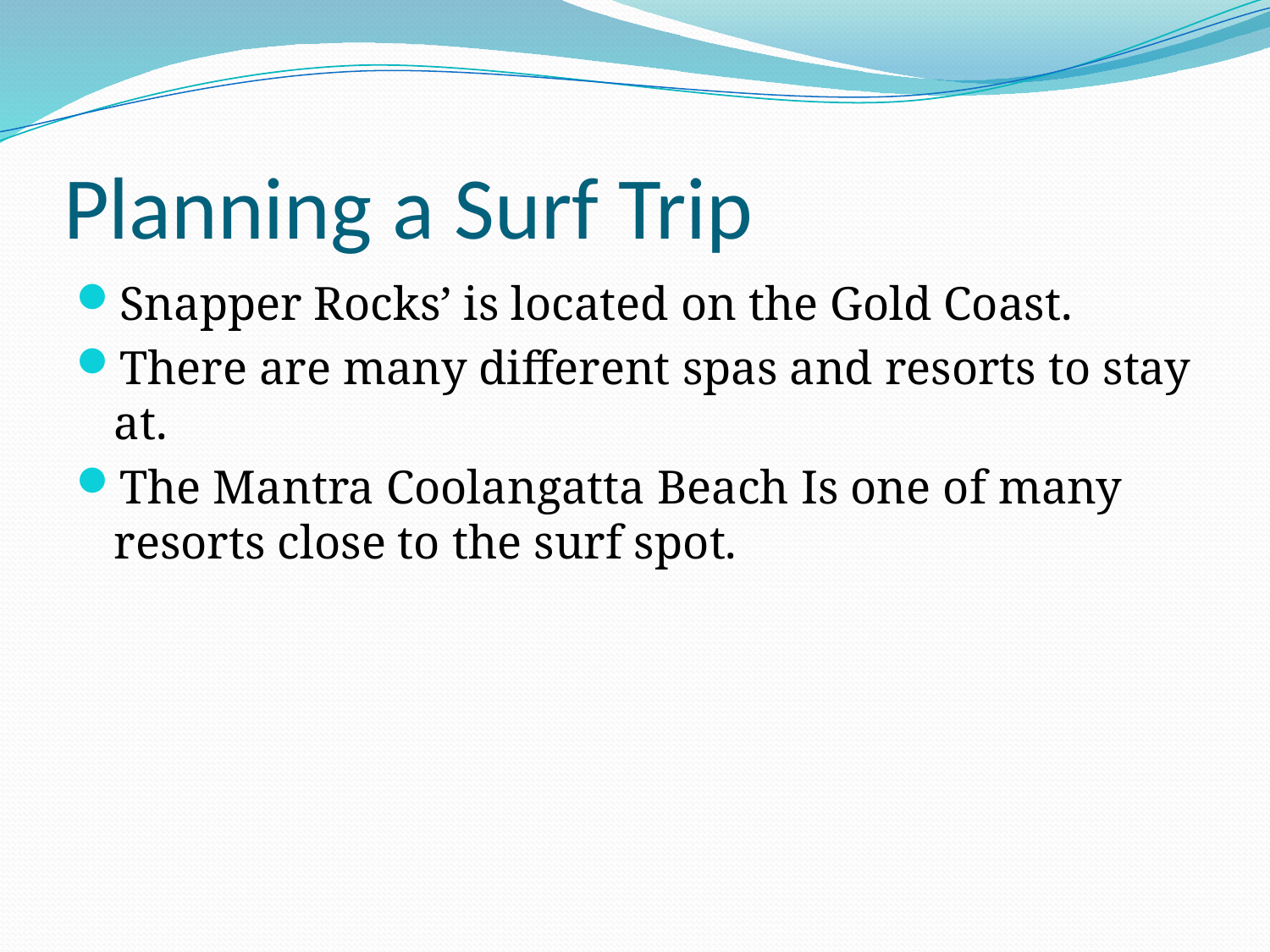

# Planning a Surf Trip
Snapper Rocks’ is located on the Gold Coast.
There are many different spas and resorts to stay at.
The Mantra Coolangatta Beach Is one of many resorts close to the surf spot.